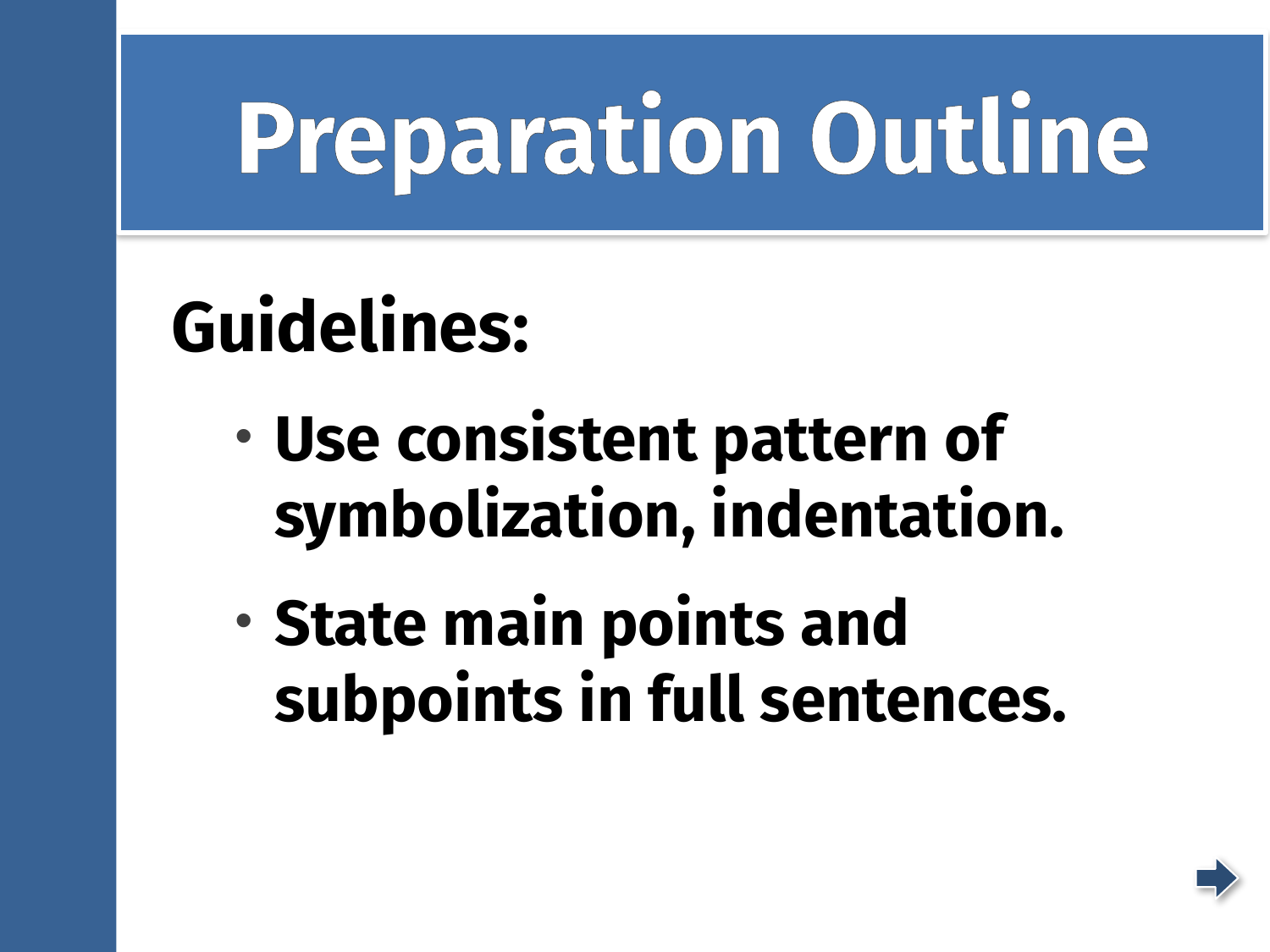

# Preparation Outline
Guidelines:
Use consistent pattern of symbolization, indentation.
State main points and subpoints in full sentences.